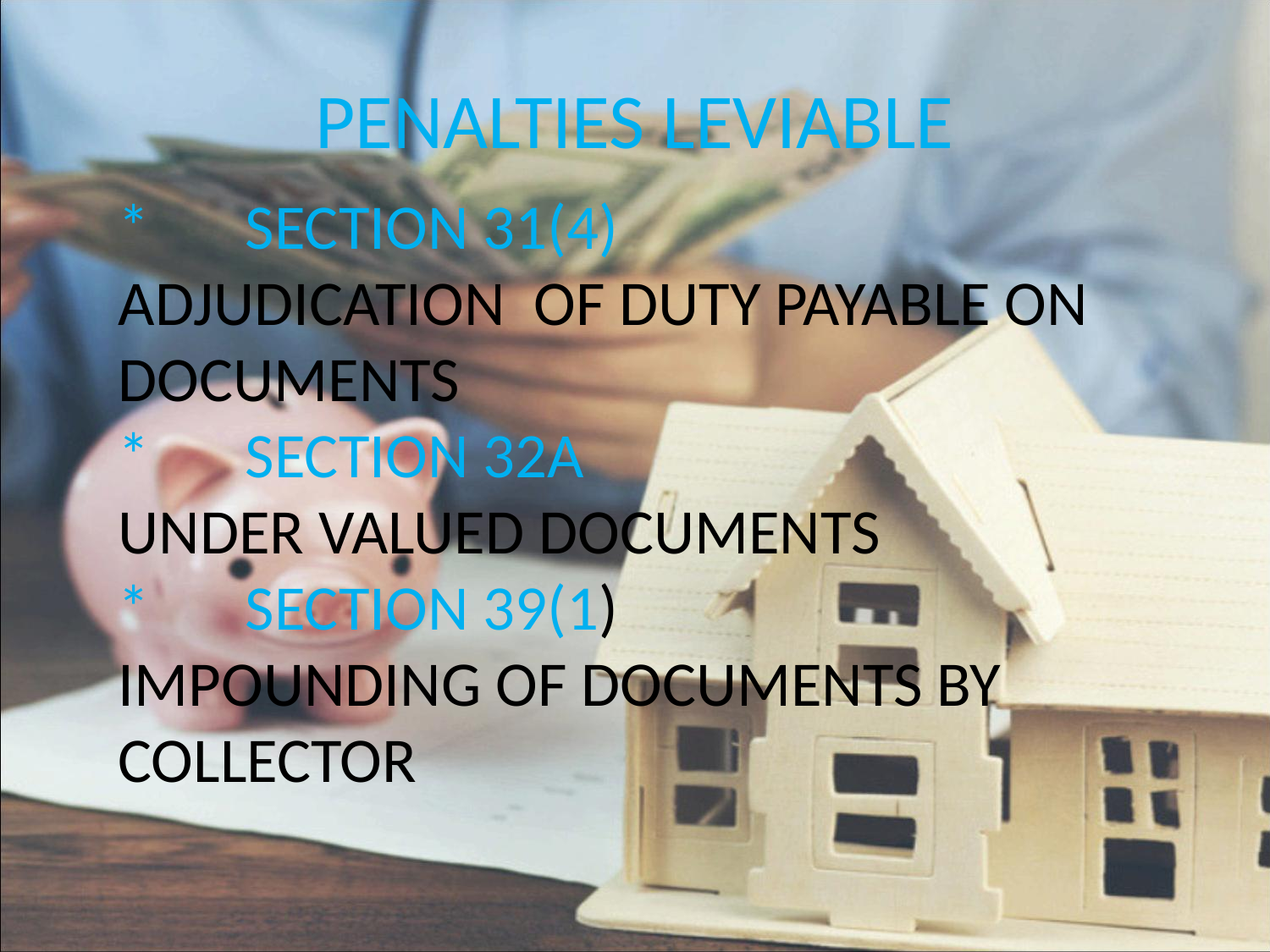

# PENALTIES LEVIABLE
*	SECTION 31(4)
ADJUDICATION  OF DUTY PAYABLE ON DOCUMENTS
*	SECTION 32A
UNDER VALUED DOCUMENTS
* 	SECTION 39(1)
IMPOUNDING OF DOCUMENTS BY COLLECTOR